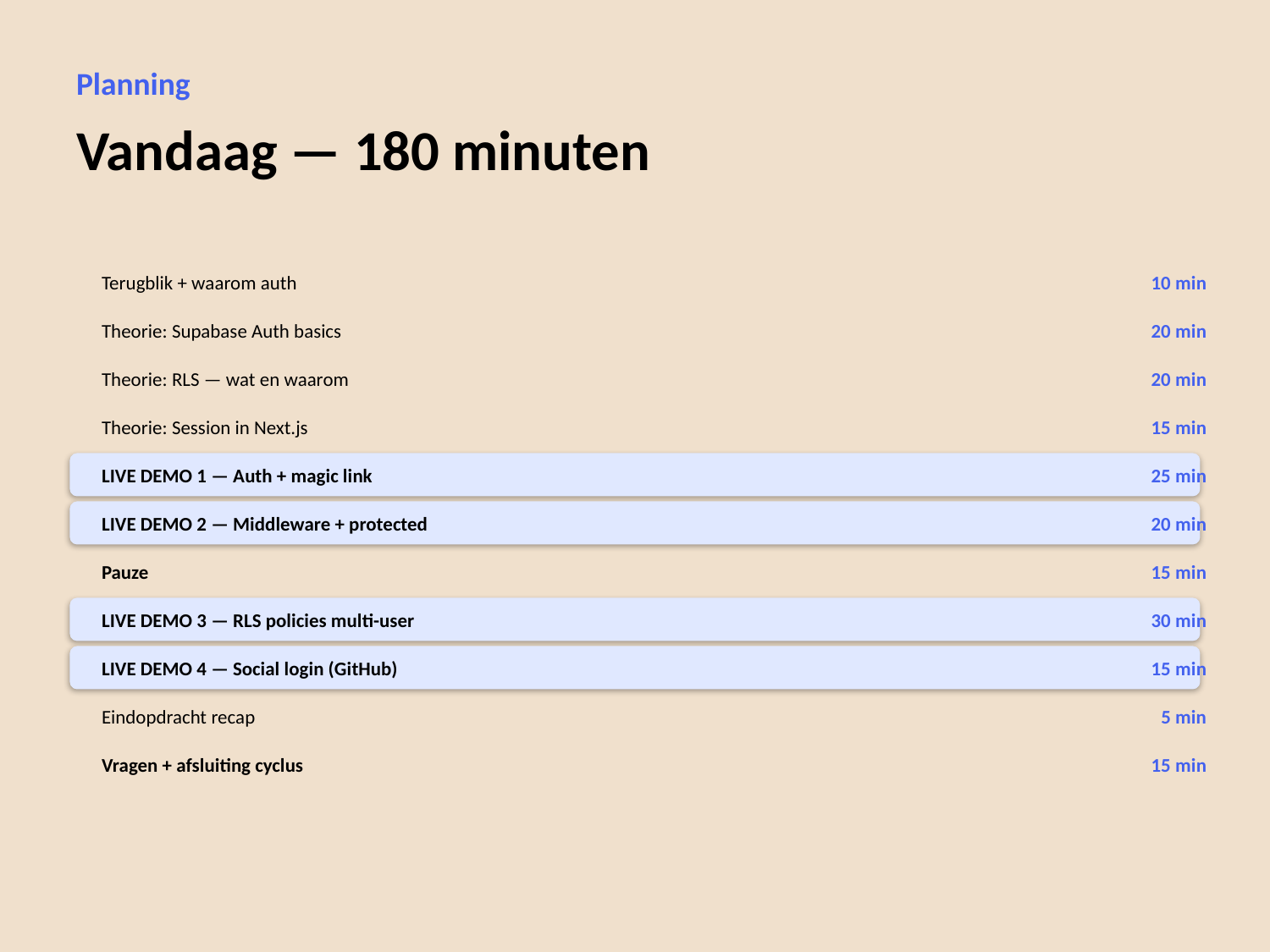

Planning
Vandaag — 180 minuten
Terugblik + waarom auth
10 min
Theorie: Supabase Auth basics
20 min
Theorie: RLS — wat en waarom
20 min
Theorie: Session in Next.js
15 min

LIVE DEMO 1 — Auth + magic link
25 min

LIVE DEMO 2 — Middleware + protected
20 min
Pauze
15 min

LIVE DEMO 3 — RLS policies multi-user
30 min

LIVE DEMO 4 — Social login (GitHub)
15 min
Eindopdracht recap
5 min
Vragen + afsluiting cyclus
15 min